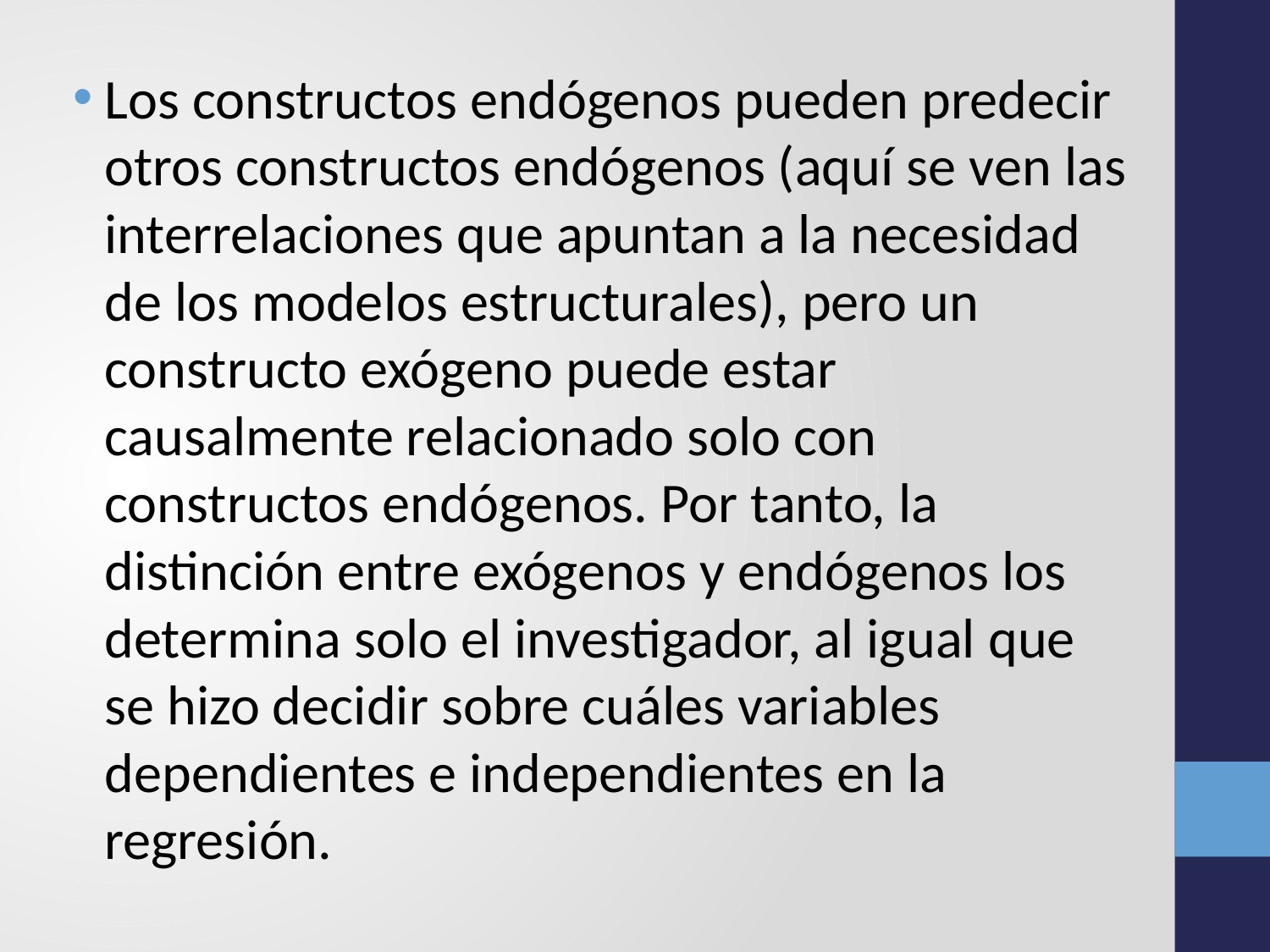

Los constructos endógenos pueden predecir otros constructos endógenos (aquí se ven las interrelaciones que apuntan a la necesidad  de los modelos estructurales), pero un constructo exógeno puede estar causalmente relacionado solo con constructos endógenos. Por tanto, la distinción entre exógenos y endógenos los determina solo el investigador, al igual que se hizo decidir sobre cuáles variables dependientes e independientes en la regresión.